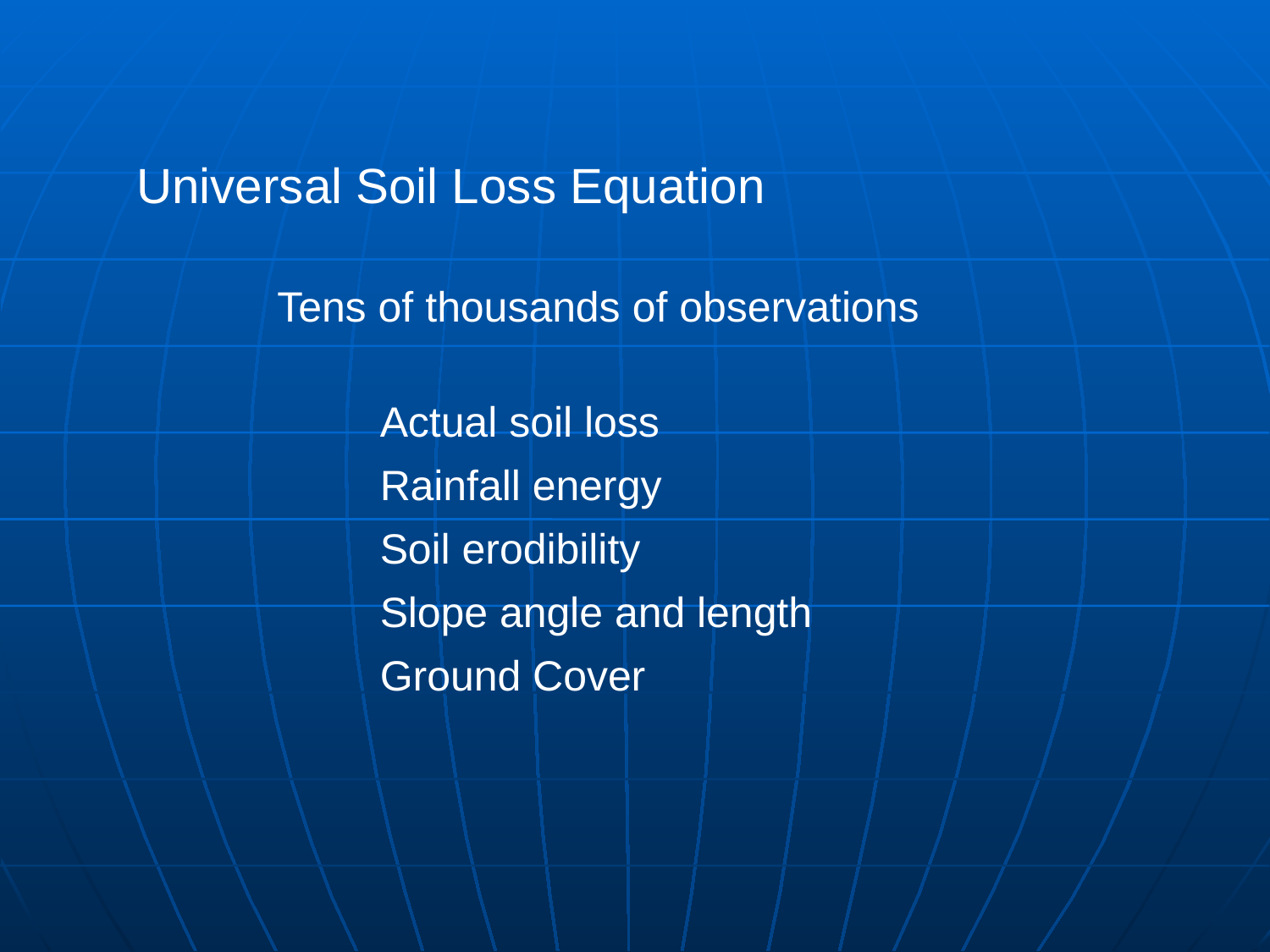

Universal Soil Loss Equation
Tens of thousands of observations
Actual soil loss
Rainfall energy
Soil erodibility
Slope angle and length
Ground Cover